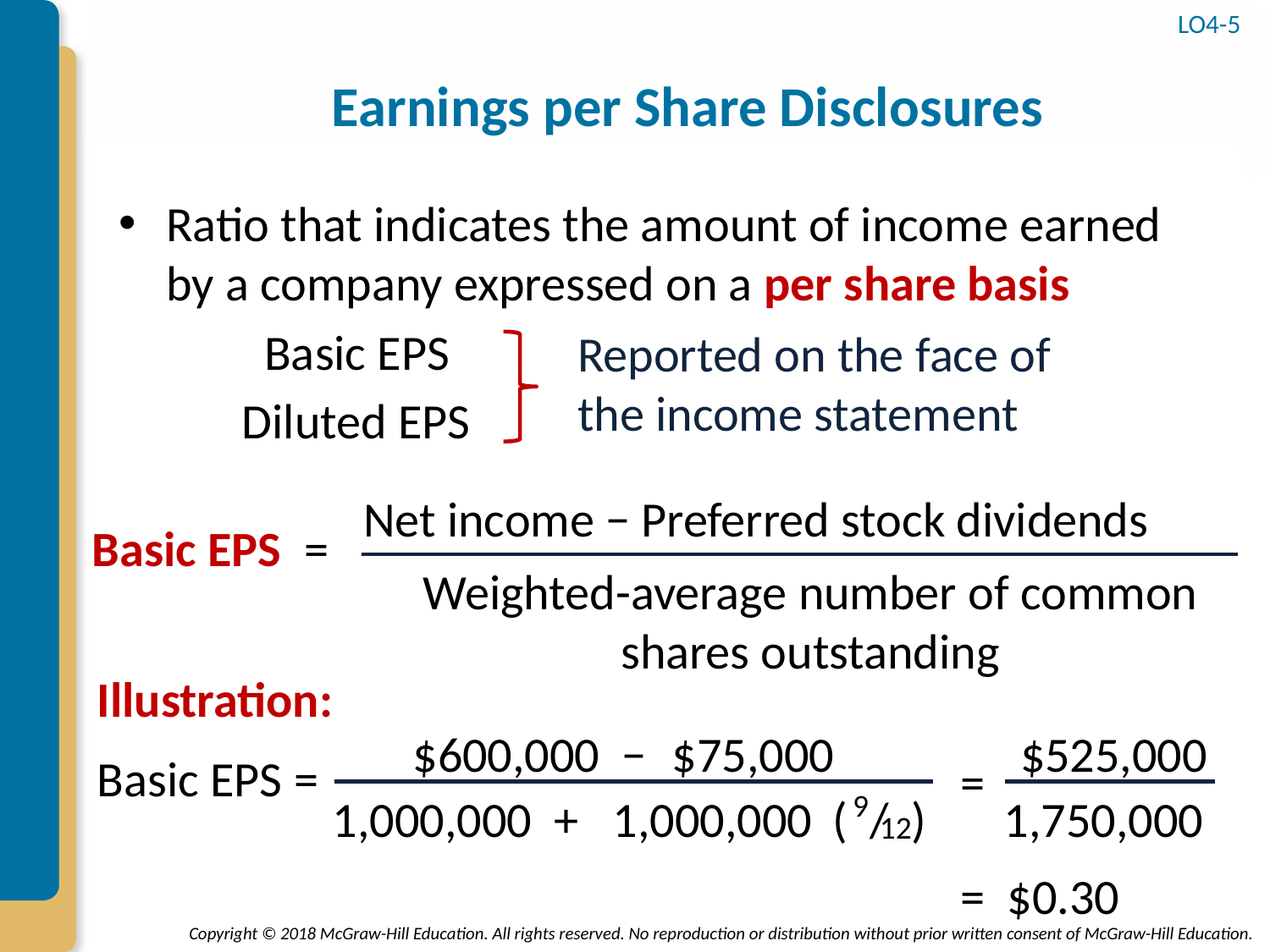

# Earnings per Share Disclosures
LO4-5
Ratio that indicates the amount of income earned by a company expressed on a per share basis
             Basic EPS
           Diluted EPS
Reported on the face of the income statement

Net income − Preferred stock dividends
Basic EPS  =
Weighted-average number of common shares outstanding
Illustration:
$600,000  −
$75,000
$525,000
Basic EPS =
=
9
1,000,000  +
1,000,000
(  /  )
1,750,000
12
=  $0.30